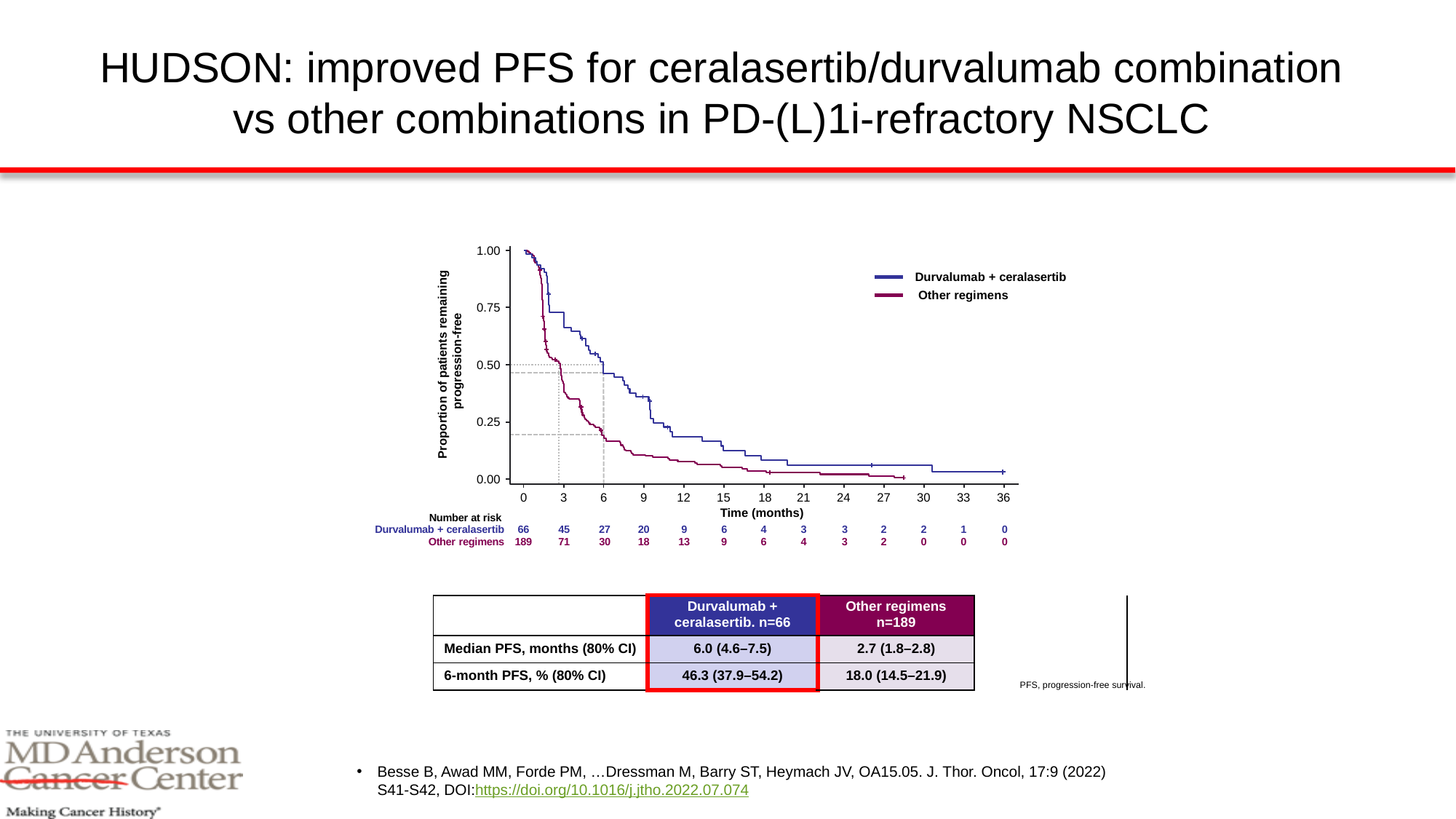

# HUDSON: improved PFS for ceralasertib/durvalumab combination vs other combinations in PD-(L)1i-refractory NSCLC
1.00

Durvalumab + ceralasertib  Other regimens
Proportion of patients remaining  progression-free
0.75
0.50

0.25
0.00
0
3
6
9
12
15	18
21
24
27
30
33
36
Time (months)
Number at risk
| Durvalumab + ceralasertib | 66 | 45 | 27 | 20 | 9 | 6 | 4 | 3 | 3 | 2 | 2 | 1 | 0 |
| --- | --- | --- | --- | --- | --- | --- | --- | --- | --- | --- | --- | --- | --- |
| Other regimens | 189 | 71 | 30 | 18 | 13 | 9 | 6 | 4 | 3 | 2 | 0 | 0 | 0 |
|  | Durvalumab + ceralasertib. n=66 | Other regimens n=189 |  |  |  |
| --- | --- | --- | --- | --- | --- |
| Median PFS, months (80% CI) | 6.0 (4.6–7.5) | 2.7 (1.8–2.8) |  |  |  |
| 6-month PFS, % (80% CI) | 46.3 (37.9–54.2) | 18.0 (14.5–21.9) |  |  |  |
PFS, progression-free survival.
Besse B, Awad MM, Forde PM, …Dressman M, Barry ST, Heymach JV, OA15.05. J. Thor. Oncol, 17:9 (2022) S41-S42, DOI:https://doi.org/10.1016/j.jtho.2022.07.074